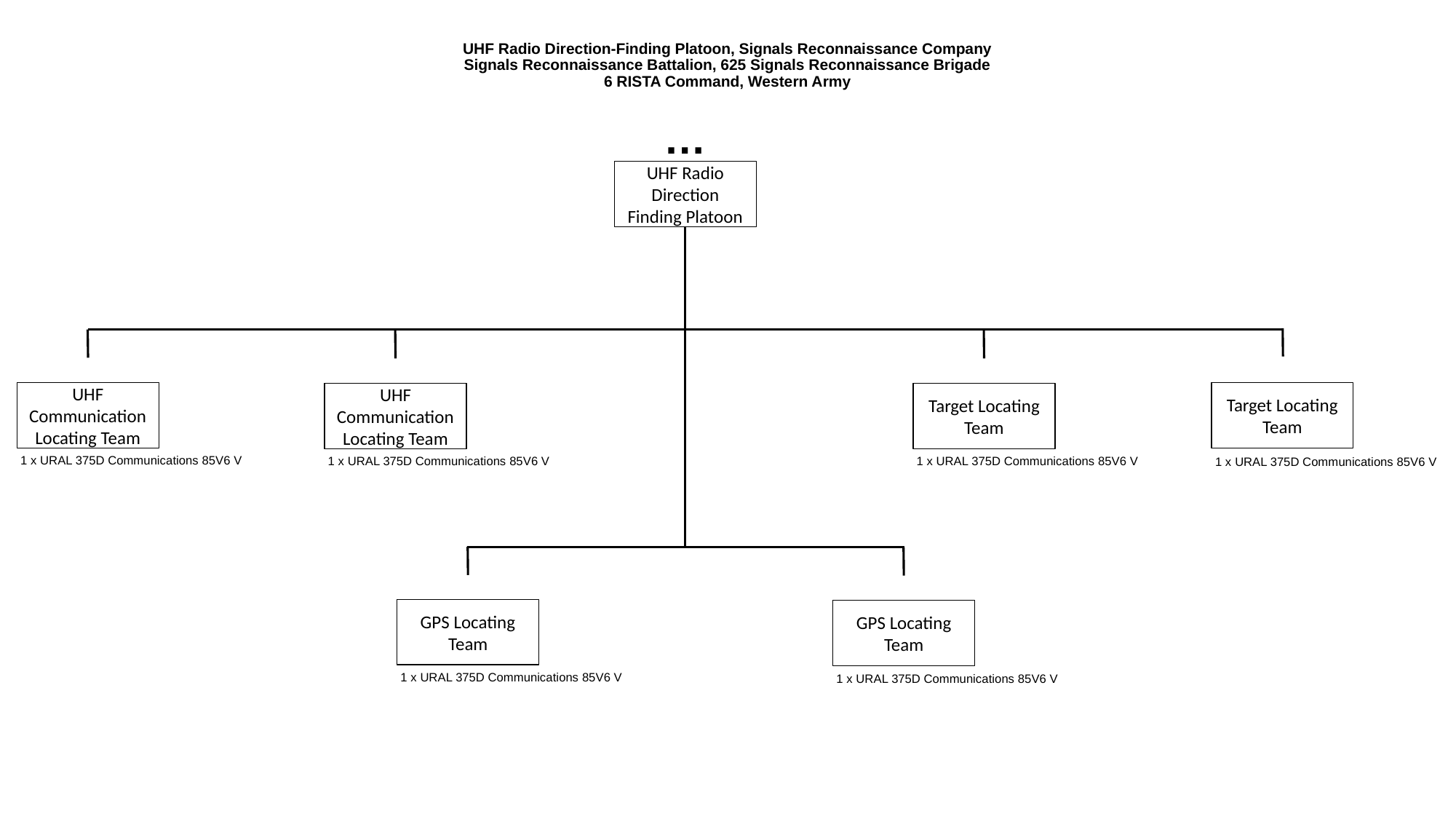

# UHF Radio Direction-Finding Platoon, Signals Reconnaissance Company Signals Reconnaissance Battalion, 625 Signals Reconnaissance Brigade 6 RISTA Command, Western Army
…
UHF Radio Direction
Finding Platoon
UHF Communication Locating Team
Target Locating Team
UHF Communication Locating Team
Target Locating Team
1 x URAL 375D Communications 85V6 V
1 x URAL 375D Communications 85V6 V
1 x URAL 375D Communications 85V6 V
1 x URAL 375D Communications 85V6 V
GPS Locating
Team
GPS Locating
Team
1 x URAL 375D Communications 85V6 V
1 x URAL 375D Communications 85V6 V